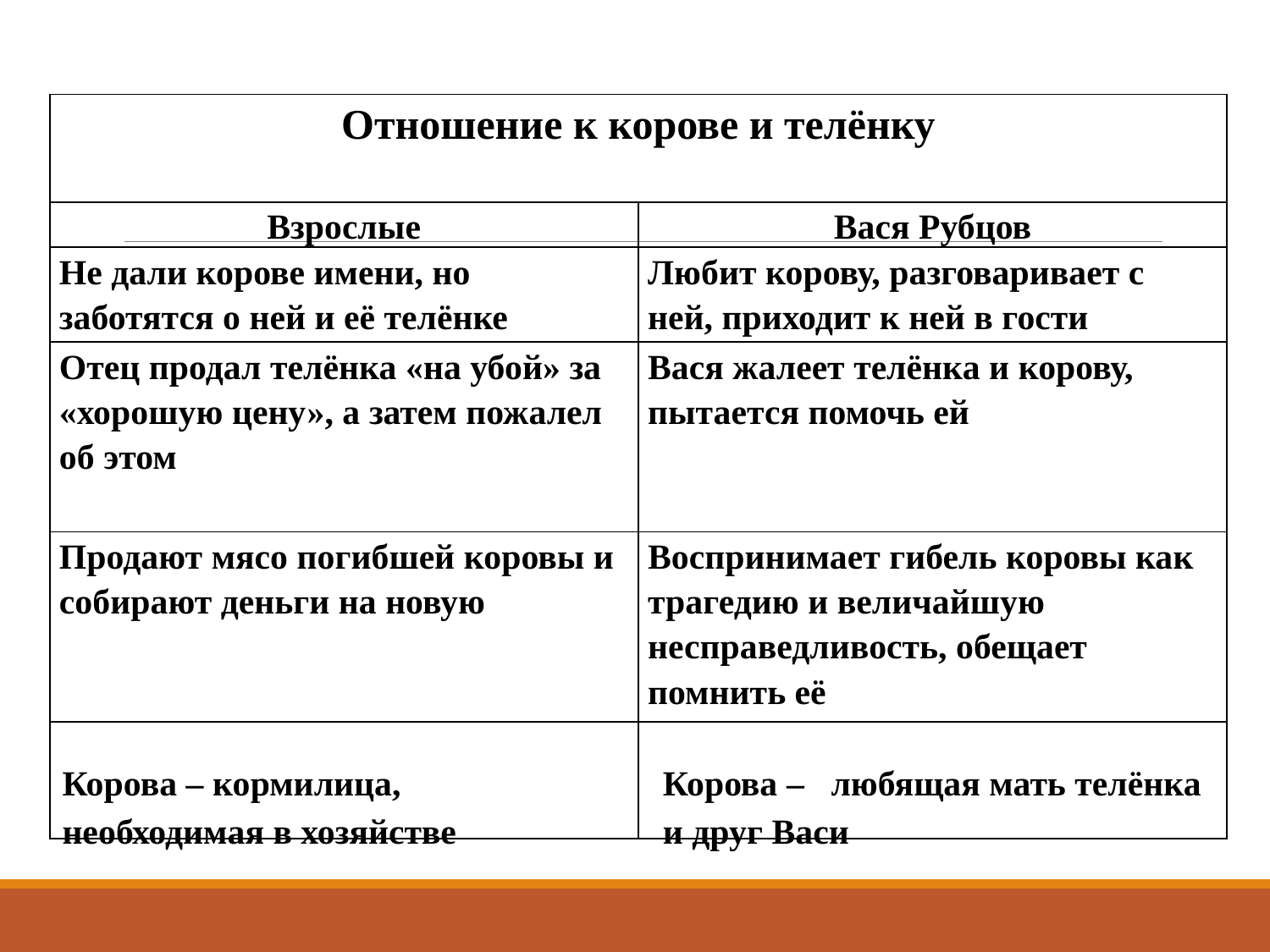

#
| Отношение к корове и телёнку |  |
| --- | --- |
| Взрослые | Вася Рубцов |
| Не дали корове имени, но заботятся о ней и её телёнке | Любит корову, разговаривает с ней, приходит к ней в гости |
| Отец продал телёнка «на убой» за «хорошую цену», а затем пожалел об этом | Вася жалеет телёнка и корову, пытается помочь ей |
| Продают мясо погибшей коровы и собирают деньги на новую | Воспринимает гибель коровы как трагедию и величайшую несправедливость, обещает помнить её |
|  |  |
Корова – кормилица, необходимая в хозяйстве
Корова –   любящая мать телёнка и друг Васи